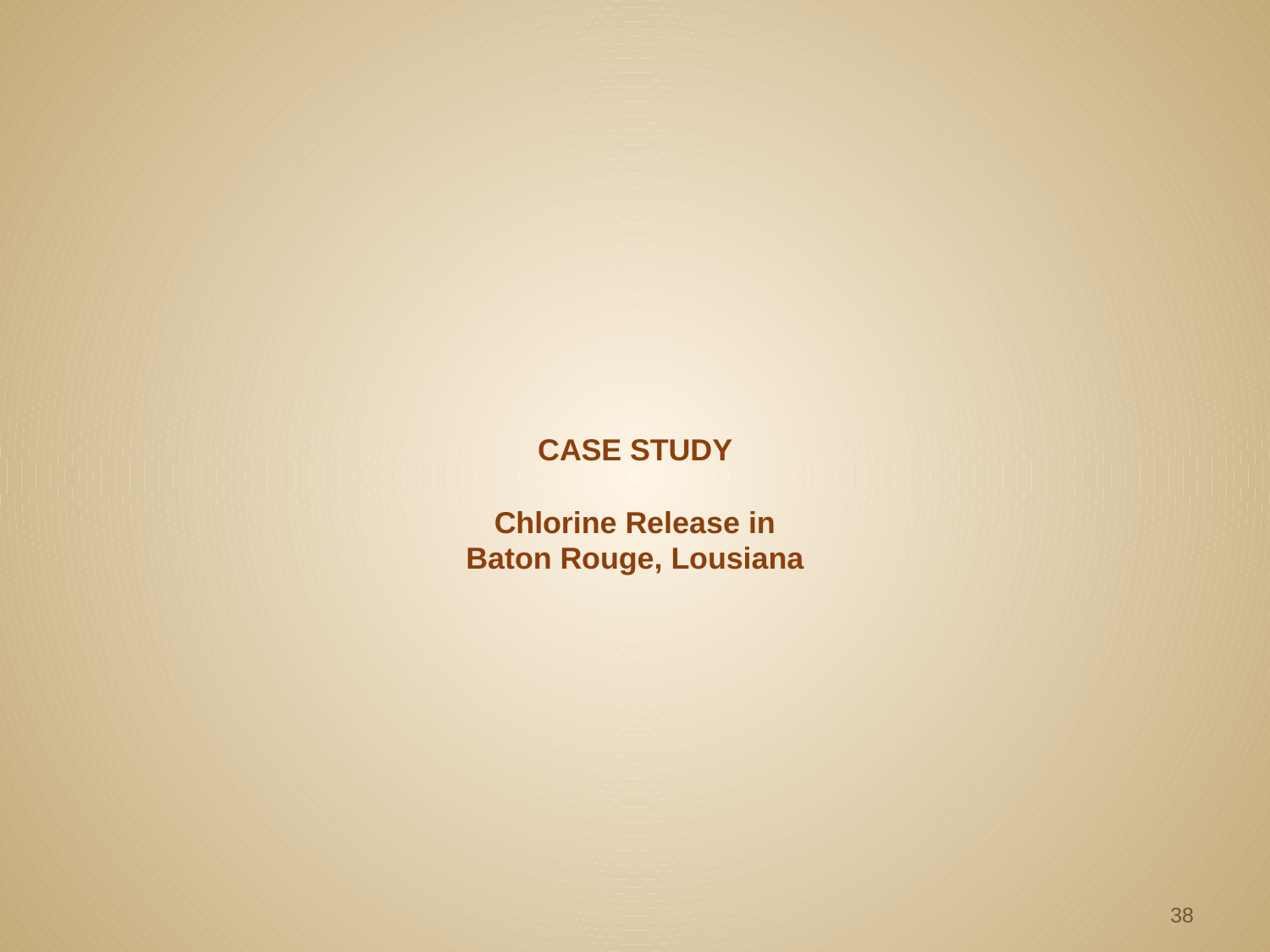

# CASE STUDY Chlorine Release in Baton Rouge, Lousiana
38